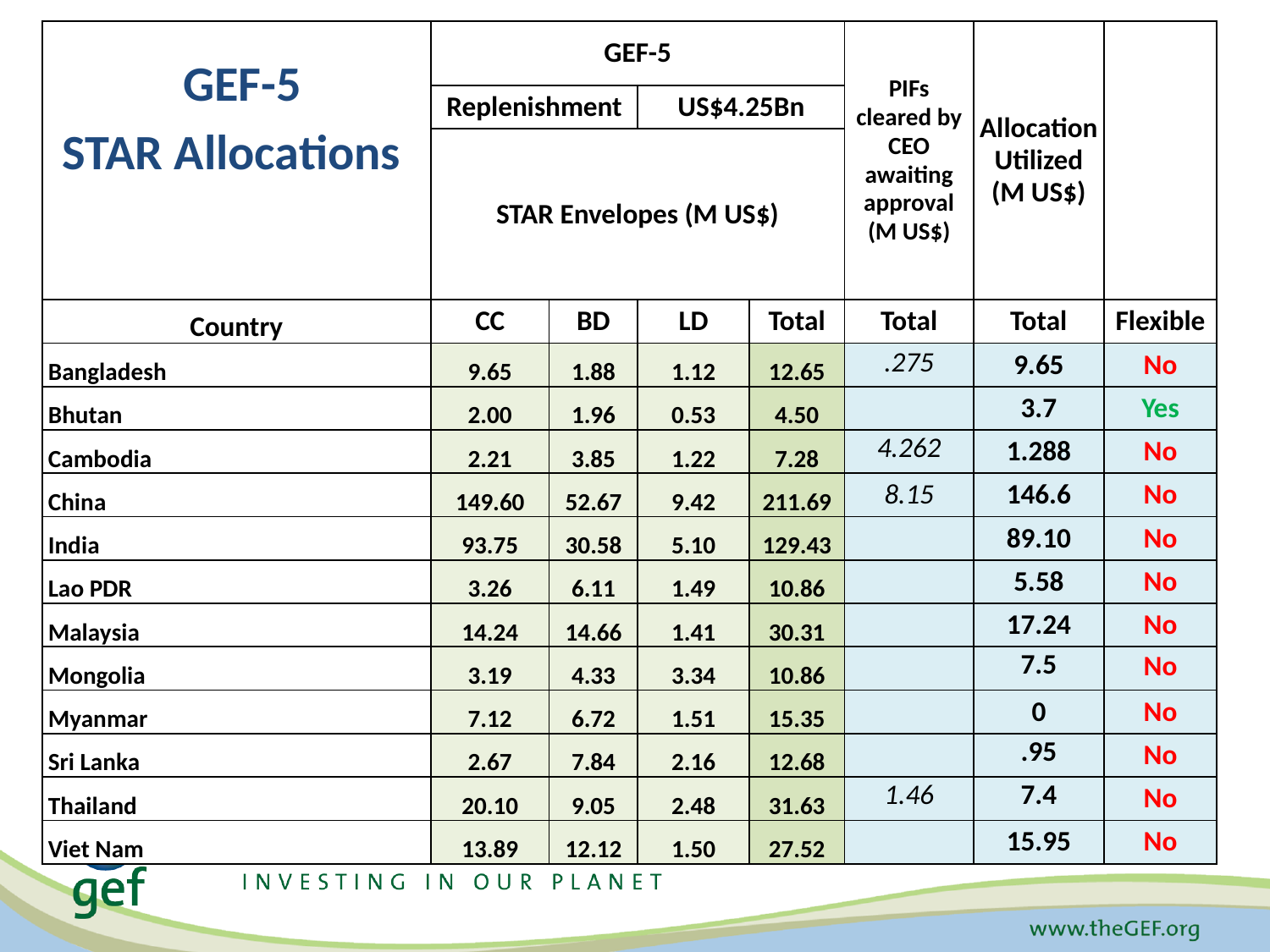

|  | GEF-5 |  |  |  | PIFs cleared by CEO awaiting approval (M US$) | Allocation Utilized (M US$) |  |
| --- | --- | --- | --- | --- | --- | --- | --- |
|  | Replenishment |  | US$4.25Bn |  |  |  |  |
|  | STAR Envelopes (M US$) |  |  |  |  |  |  |
| Country | CC | BD | LD | Total | Total | Total | Flexible |
| Bangladesh | 9.65 | 1.88 | 1.12 | 12.65 | .275 | 9.65 | No |
| Bhutan | 2.00 | 1.96 | 0.53 | 4.50 |  | 3.7 | Yes |
| Cambodia | 2.21 | 3.85 | 1.22 | 7.28 | 4.262 | 1.288 | No |
| China | 149.60 | 52.67 | 9.42 | 211.69 | 8.15 | 146.6 | No |
| India | 93.75 | 30.58 | 5.10 | 129.43 |  | 89.10 | No |
| Lao PDR | 3.26 | 6.11 | 1.49 | 10.86 |  | 5.58 | No |
| Malaysia | 14.24 | 14.66 | 1.41 | 30.31 |  | 17.24 | No |
| Mongolia | 3.19 | 4.33 | 3.34 | 10.86 |  | 7.5 | No |
| Myanmar | 7.12 | 6.72 | 1.51 | 15.35 |  | 0 | No |
| Sri Lanka | 2.67 | 7.84 | 2.16 | 12.68 |  | .95 | No |
| Thailand | 20.10 | 9.05 | 2.48 | 31.63 | 1.46 | 7.4 | No |
| Viet Nam | 13.89 | 12.12 | 1.50 | 27.52 |  | 15.95 | No |
# GEF-5 STAR Allocations